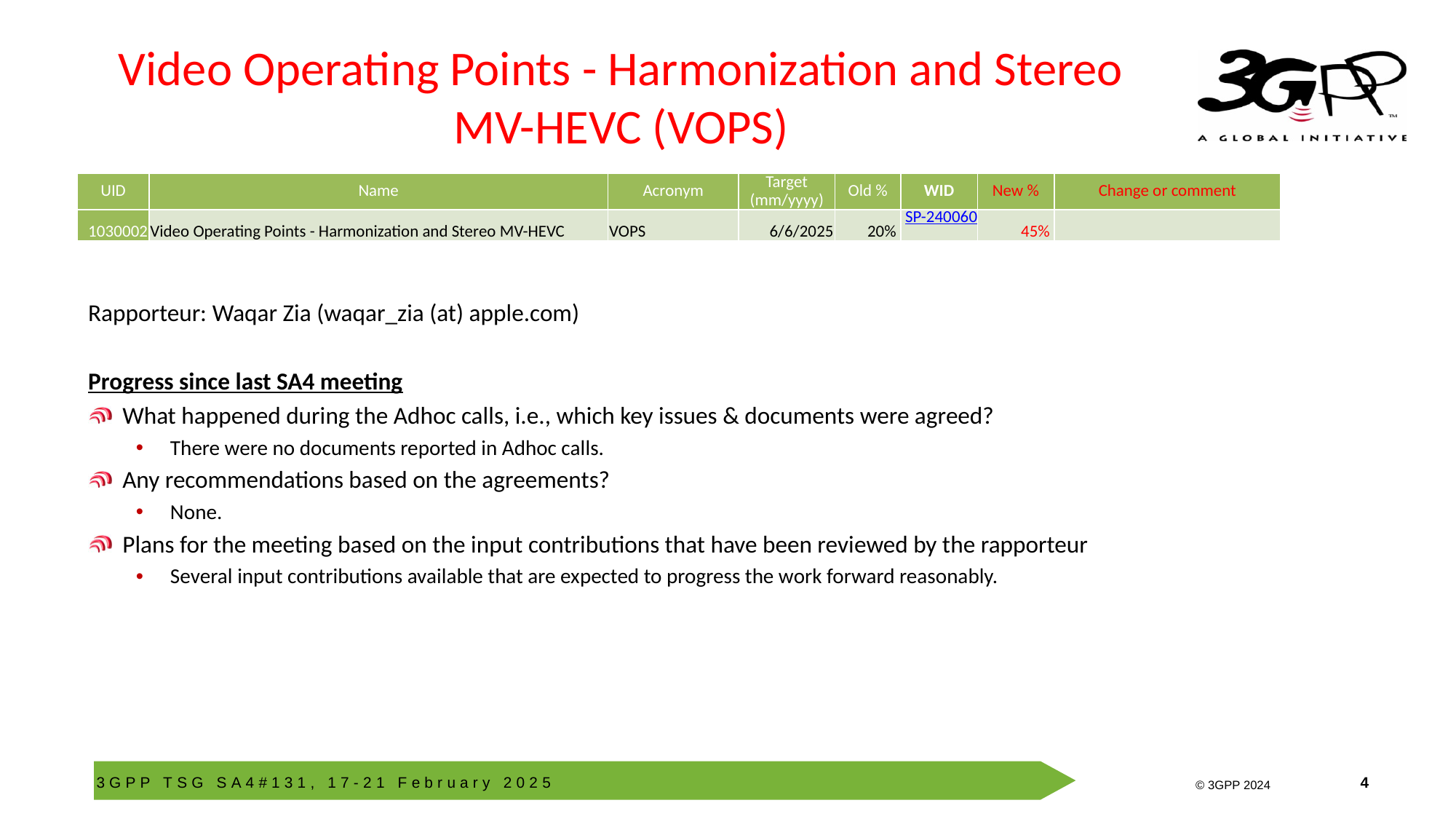

# Video Operating Points - Harmonization and Stereo MV-HEVC (VOPS)
| UID | Name | Acronym | Target (mm/yyyy) | Old % | WID | New % | Change or comment |
| --- | --- | --- | --- | --- | --- | --- | --- |
| 1030002 | Video Operating Points - Harmonization and Stereo MV-HEVC | VOPS | 6/6/2025 | 20% | SP-240060 | 45% |  |
Rapporteur: Waqar Zia (waqar_zia (at) apple.com)

Progress since last SA4 meeting
What happened during the Adhoc calls, i.e., which key issues & documents were agreed?
There were no documents reported in Adhoc calls.
Any recommendations based on the agreements?
None.
Plans for the meeting based on the input contributions that have been reviewed by the rapporteur
Several input contributions available that are expected to progress the work forward reasonably.